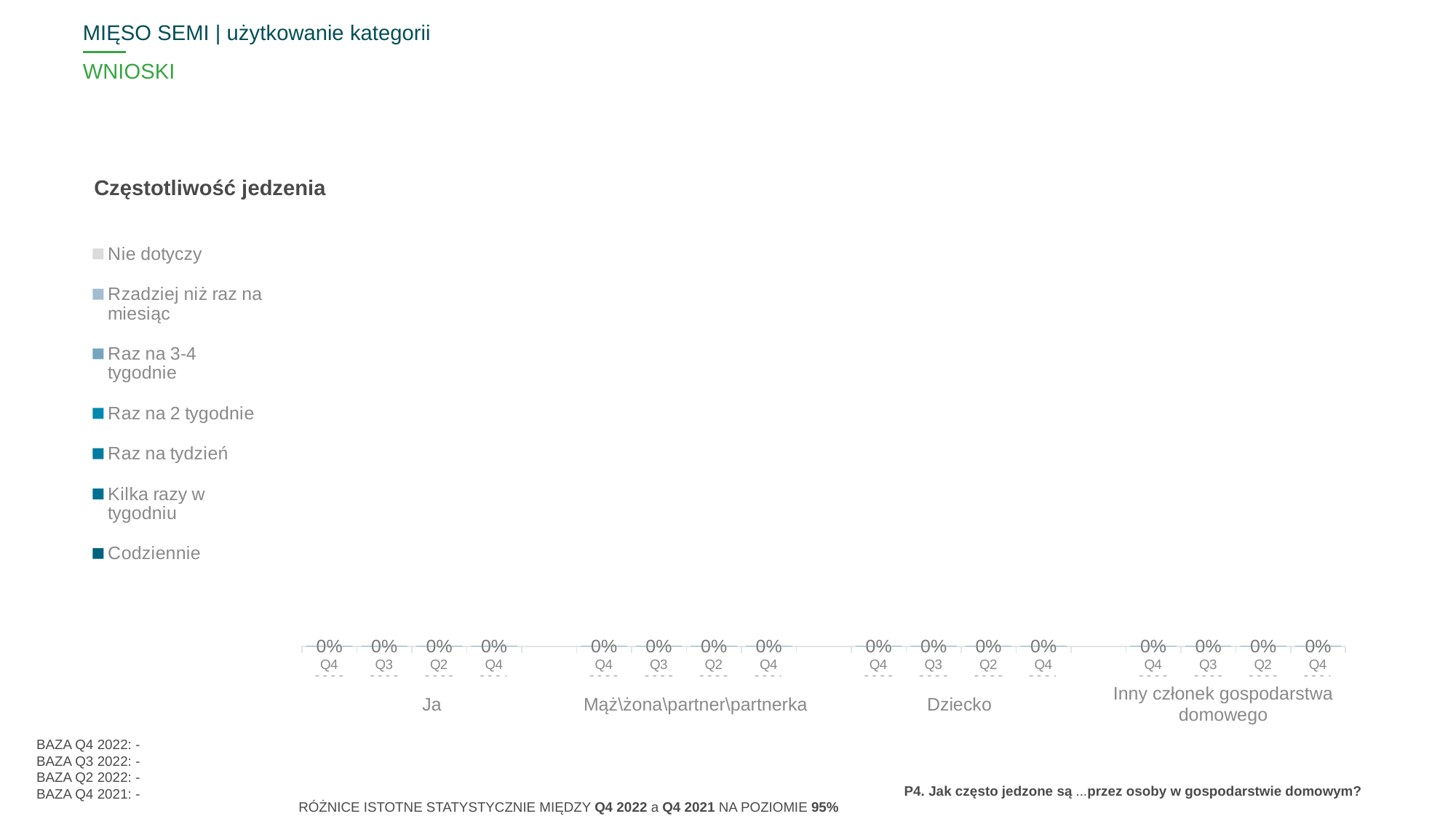

MIĘSO SEMI | użytkowanie kategorii
# WNIOSKI
Częstotliwość jedzenia

### Chart

| Category | Codziennie | Kilka razy w tygodniu | Raz na tydzień | Raz na 2 tygodnie | Raz na 3-4 tygodnie | Rzadziej niż raz na miesiąc | Nie dotyczy |
|---|---|---|---|---|---|---|---|
| Q4 2022 | 0.0 | 0.0 | 0.0 | 0.0 | 0.0 | 0.0 | 0.0 |
| Q3 2022 | 0.0 | 0.0 | 0.0 | 0.0 | 0.0 | 0.0 | 0.0 |
| Q2 2022 | 0.0 | 0.0 | 0.0 | 0.0 | 0.0 | 0.0 | 0.0 |
| Q4 2021 | 0.0 | 0.0 | 0.0 | 0.0 | 0.0 | 0.0 | 0.0 |
|  | None | None | None | None | None | None | None |
| Q4 2022 | 0.0 | 0.0 | 0.0 | 0.0 | 0.0 | 0.0 | 0.0 |
| Q3 2022 | 0.0 | 0.0 | 0.0 | 0.0 | 0.0 | 0.0 | 0.0 |
| Q2 2022 | 0.0 | 0.0 | 0.0 | 0.0 | 0.0 | 0.0 | 0.0 |
| Q4 2021 | 0.0 | 0.0 | 0.0 | 0.0 | 0.0 | 0.0 | 0.0 |
|  | None | None | None | None | None | None | None |
| Q4 2022 | 0.0 | 0.0 | 0.0 | 0.0 | 0.0 | 0.0 | 0.0 |
| Q3 2022 | 0.0 | 0.0 | 0.0 | 0.0 | 0.0 | 0.0 | 0.0 |
| Q2 2022 | 0.0 | 0.0 | 0.0 | 0.0 | 0.0 | 0.0 | 0.0 |
| Q4 2021 | 0.0 | 0.0 | 0.0 | 0.0 | 0.0 | 0.0 | 0.0 |
|  | None | None | None | None | None | None | None |
| Q4 2022 | 0.0 | 0.0 | 0.0 | 0.0 | 0.0 | 0.0 | 0.0 |
| Q3 2022 | 0.0 | 0.0 | 0.0 | 0.0 | 0.0 | 0.0 | 0.0 |
| Q2 2022 | 0.0 | 0.0 | 0.0 | 0.0 | 0.0 | 0.0 | 0.0 |
| Q4 2021 | 0.0 | 0.0 | 0.0 | 0.0 | 0.0 | 0.0 | 0.0 |
| Ja | Mąż\żona\partner\partnerka | Dziecko | Inny członek gospodarstwa domowego |
| --- | --- | --- | --- |
BAZA Q4 2022: -
BAZA Q3 2022: -
BAZA Q2 2022: -
BAZA Q4 2021: -
P4. Jak często jedzone są ...przez osoby w gospodarstwie domowym?
RÓŻNICE ISTOTNE STATYSTYCZNIE MIĘDZY Q4 2022 a Q4 2021 NA POZIOMIE 95%